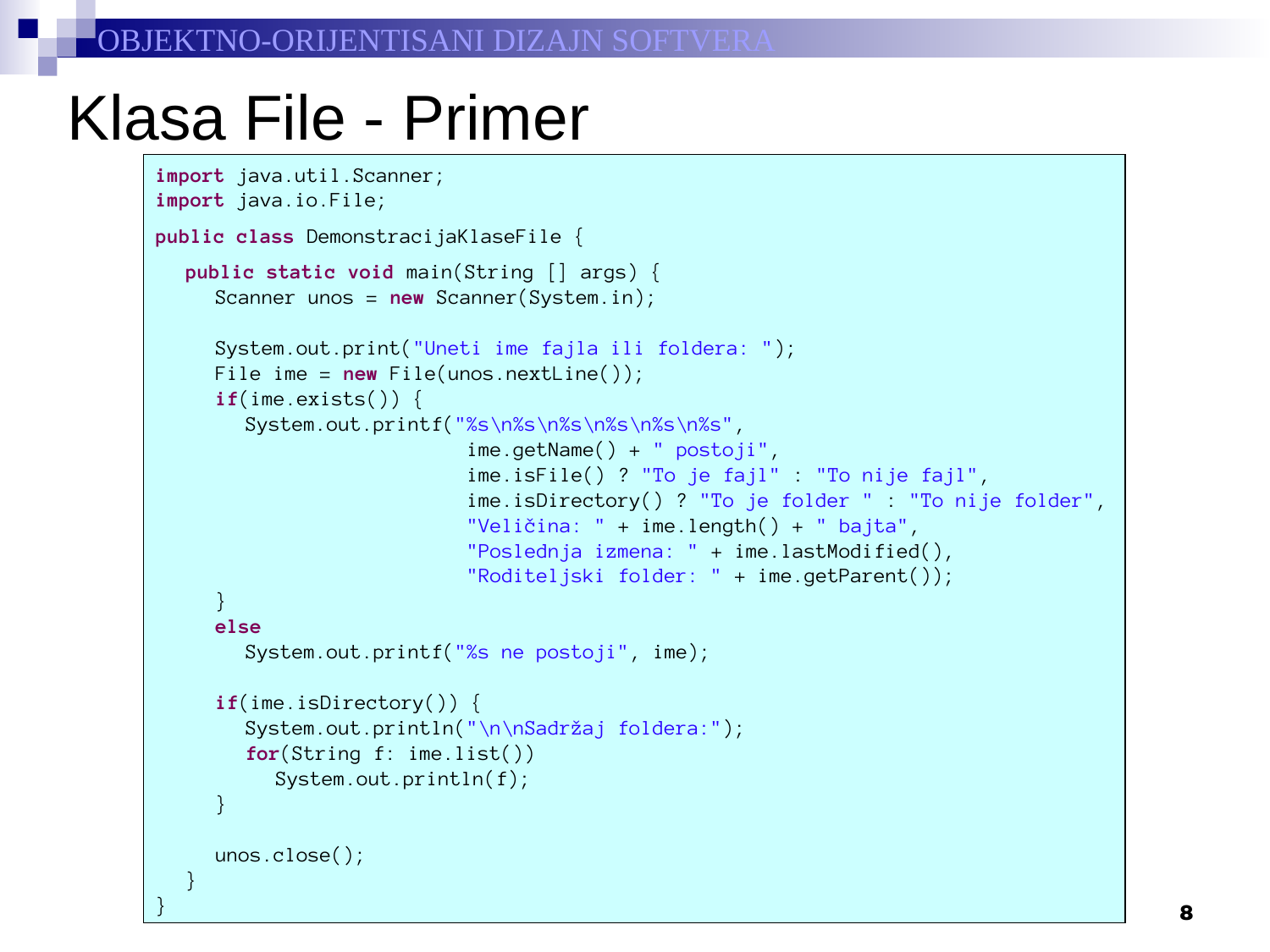

# Klasa File - Primer
import java.util.Scanner;
import java.io.File;
public class DemonstracijaKlaseFile {
	public static void main(String [] args) {
		Scanner unos = new Scanner(System.in);

		System.out.print("Uneti ime fajla ili foldera: ");
		File ime = new File(unos.nextLine());
		if(ime.exists()) {
			System.out.printf("%s\n%s\n%s\n%s\n%s\n%s",
					ime.getName() + " postoji",
					ime.isFile() ? "To je fajl" : "To nije fajl",
					ime.isDirectory() ? "To je folder " : "To nije folder",
					"Veličina: " + ime.length() + " bajta",
				  	"Poslednja izmena: " + ime.lastModified(),
					"Roditeljski folder: " + ime.getParent());
		}
		else
			System.out.printf("%s ne postoji", ime);

		if(ime.isDirectory()) {
			System.out.println("\n\nSadržaj foldera:");
			for(String f: ime.list())
				System.out.println(f);
		}

		unos.close();
	}
}
8